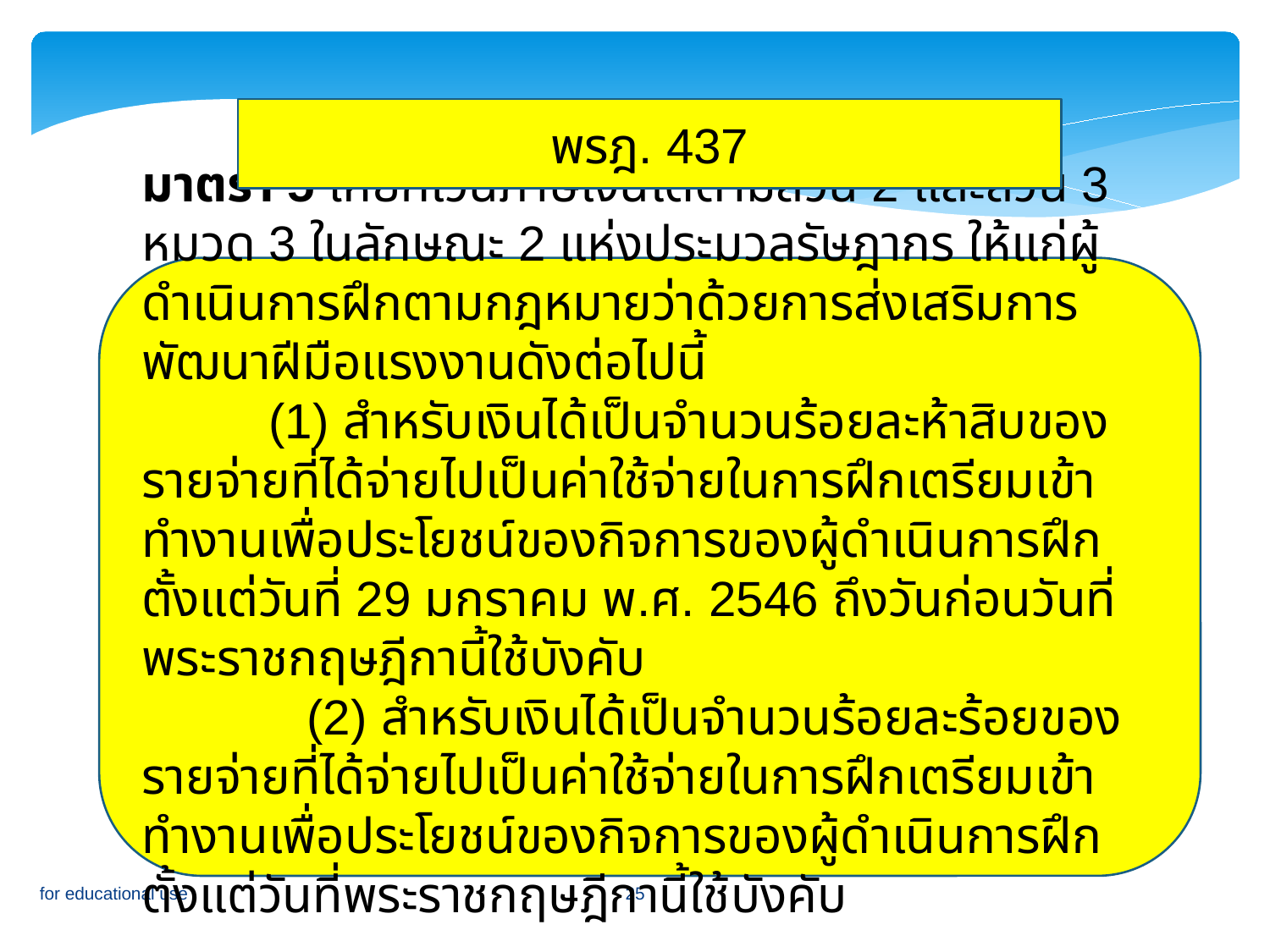

พรฎ. 437
มาตรา 5 ให้ยกเว้นภาษีเงินได้ตามส่วน 2 และส่วน 3 หมวด 3 ในลักษณะ 2 แห่งประมวลรัษฎากร ให้แก่ผู้ดำเนินการฝึกตามกฎหมายว่าด้วยการส่งเสริมการพัฒนาฝีมือแรงงานดังต่อไปนี้
	(1) สำหรับเงินได้เป็นจำนวนร้อยละห้าสิบของรายจ่ายที่ได้จ่ายไปเป็นค่าใช้จ่ายในการฝึกเตรียมเข้าทำงานเพื่อประโยชน์ของกิจการของผู้ดำเนินการฝึก ตั้งแต่วันที่ 29 มกราคม พ.ศ. 2546 ถึงวันก่อนวันที่พระราชกฤษฎีกานี้ใช้บังคับ
            (2) สำหรับเงินได้เป็นจำนวนร้อยละร้อยของรายจ่ายที่ได้จ่ายไปเป็นค่าใช้จ่ายในการฝึกเตรียมเข้าทำงานเพื่อประโยชน์ของกิจการของผู้ดำเนินการฝึก ตั้งแต่วันที่พระราชกฤษฎีกานี้ใช้บังคับ

25
for educational use